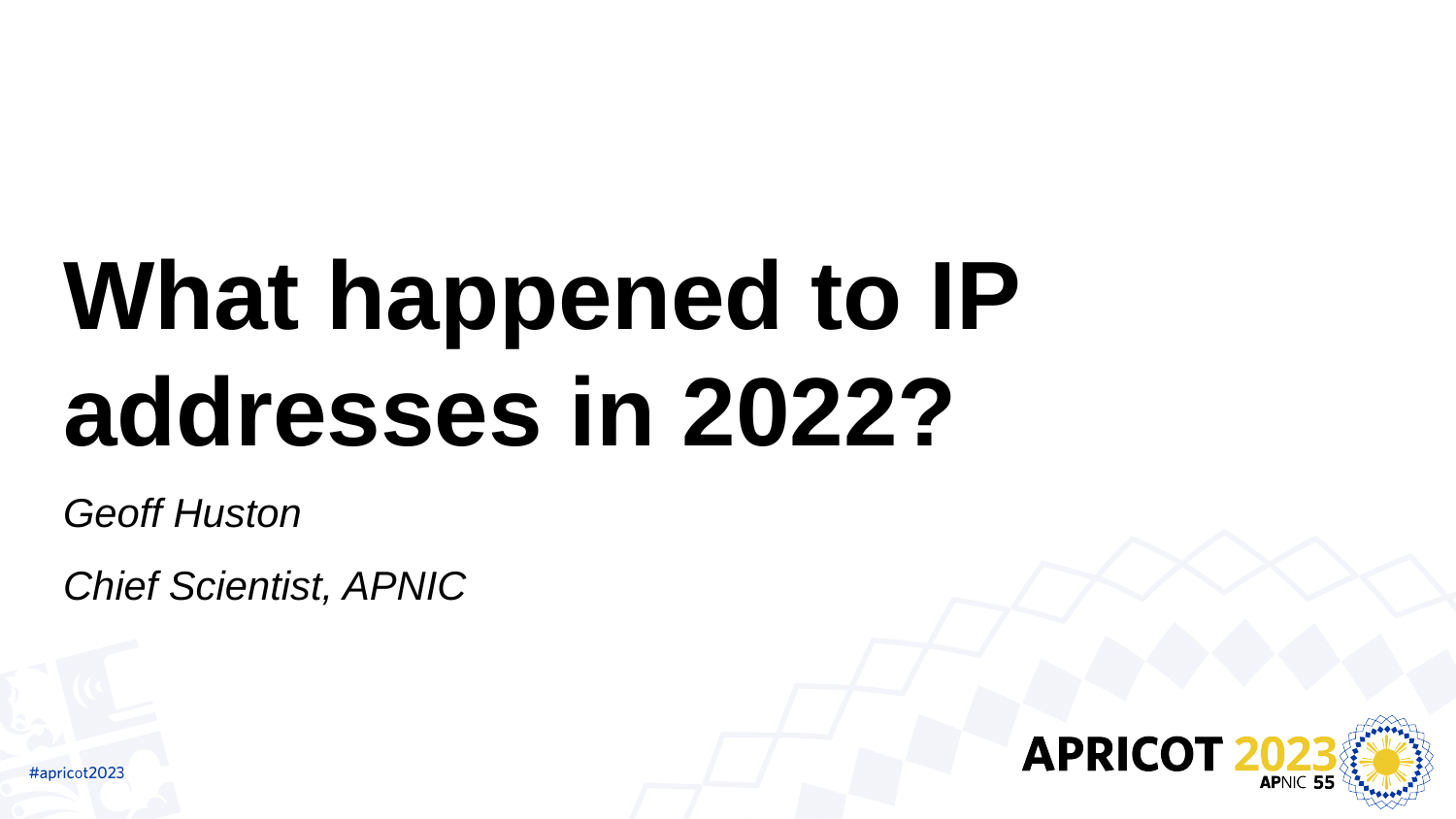

# What happened to IP addresses in 2022?
Geoff Huston
Chief Scientist, APNIC